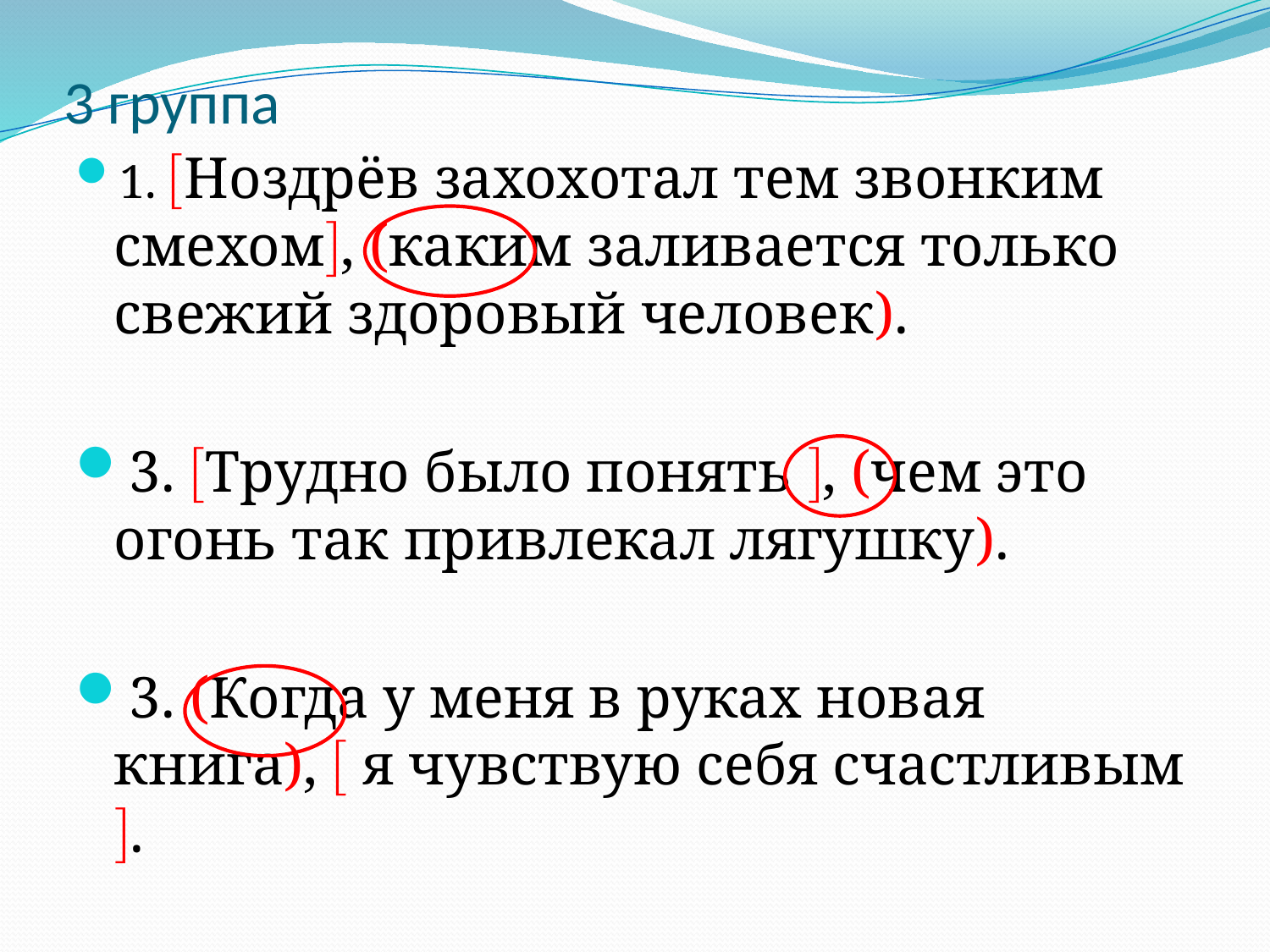

# 3 группа
1. [Ноздрёв захохотал тем звонким смехом], (каким заливается только свежий здоровый человек).

3. [Трудно было понять ], (чем это огонь так привлекал лягушку).

3. (Когда у меня в руках новая книга), [ я чувствую себя счастливым ].